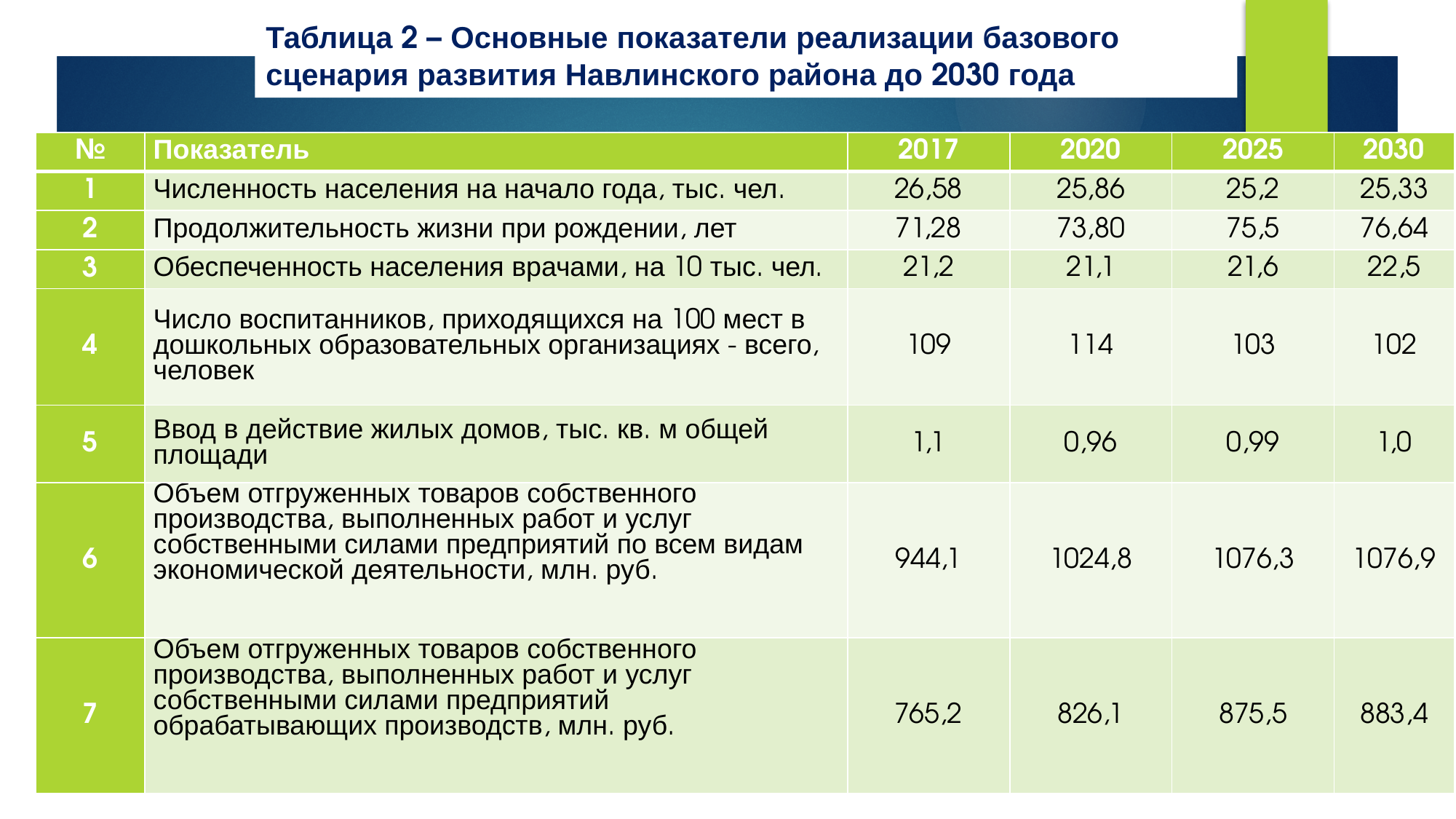

# Таблица 2 – Основные показатели реализации базового сценария развития Навлинского района до 2030 года
| № | Показатель | 2017 | 2020 | 2025 | 2030 |
| --- | --- | --- | --- | --- | --- |
| 1 | Численность населения на начало года, тыс. чел. | 26,58 | 25,86 | 25,2 | 25,33 |
| 2 | Продолжительность жизни при рождении, лет | 71,28 | 73,80 | 75,5 | 76,64 |
| 3 | Обеспеченность населения врачами, на 10 тыс. чел. | 21,2 | 21,1 | 21,6 | 22,5 |
| 4 | Число воспитанников, приходящихся на 100 мест в дошкольных образовательных организациях - всего, человек | 109 | 114 | 103 | 102 |
| 5 | Ввод в действие жилых домов, тыс. кв. м общей площади | 1,1 | 0,96 | 0,99 | 1,0 |
| 6 | Объем отгруженных товаров собственного производства, выполненных работ и услуг собственными силами предприятий по всем видам экономической деятельности, млн. руб. | 944,1 | 1024,8 | 1076,3 | 1076,9 |
| 7 | Объем отгруженных товаров собственного производства, выполненных работ и услуг собственными силами предприятий обрабатывающих производств, млн. руб. | 765,2 | 826,1 | 875,5 | 883,4 |